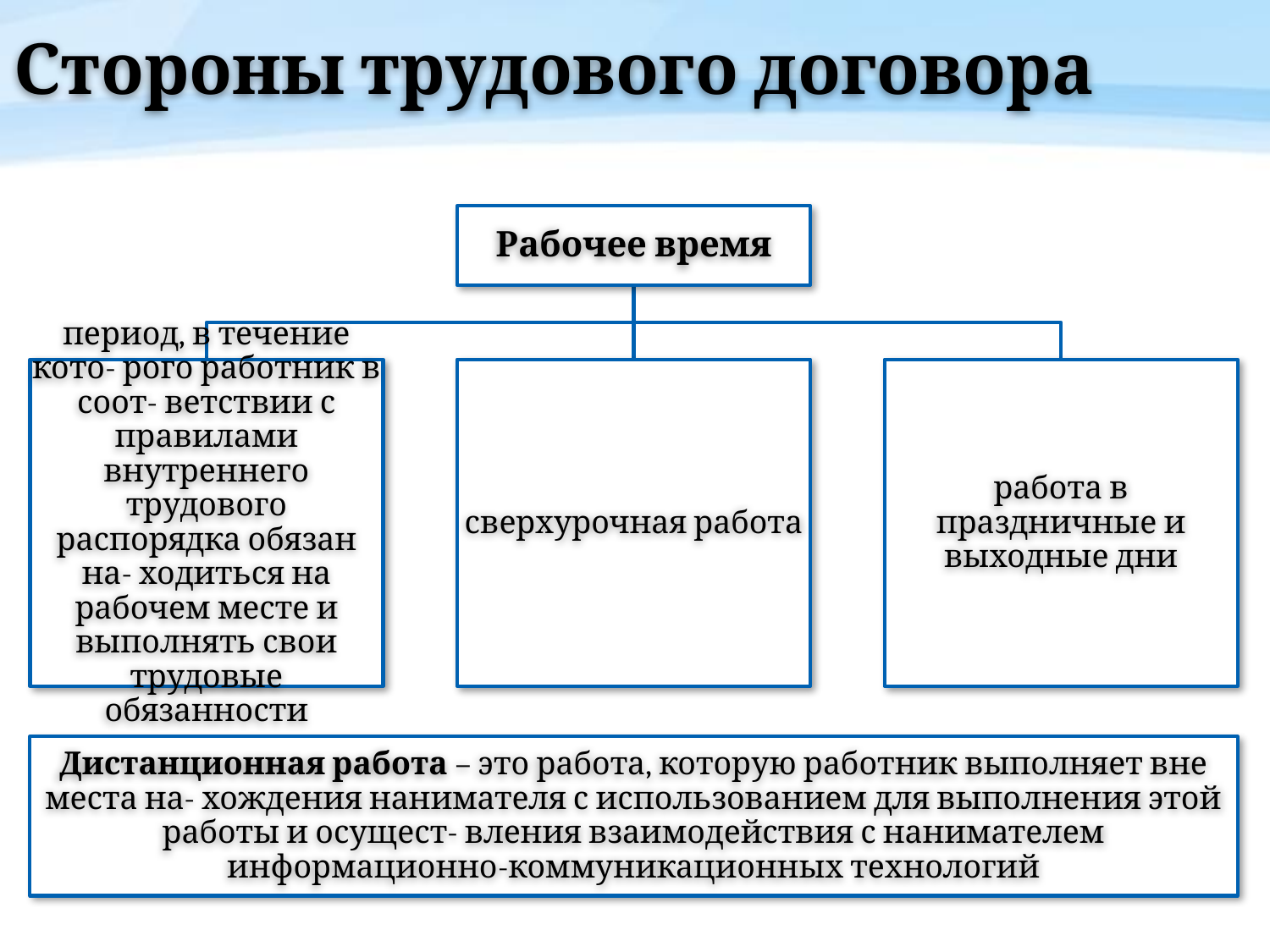

# Стороны трудового договора

Рабочее время

период, в течение кото- рого работник в соот- ветствии с правилами внутреннего трудового распорядка обязан на- ходиться на рабочем месте и выполнять свои трудовые обязанности

сверхурочная работа

работа в праздничные и выходные дни

Дистанционная работа – это работа, которую работник выполняет вне места на- хождения нанимателя с использованием для выполнения этой работы и осущест- вления взаимодействия с нанимателем информационно-коммуникационных технологий